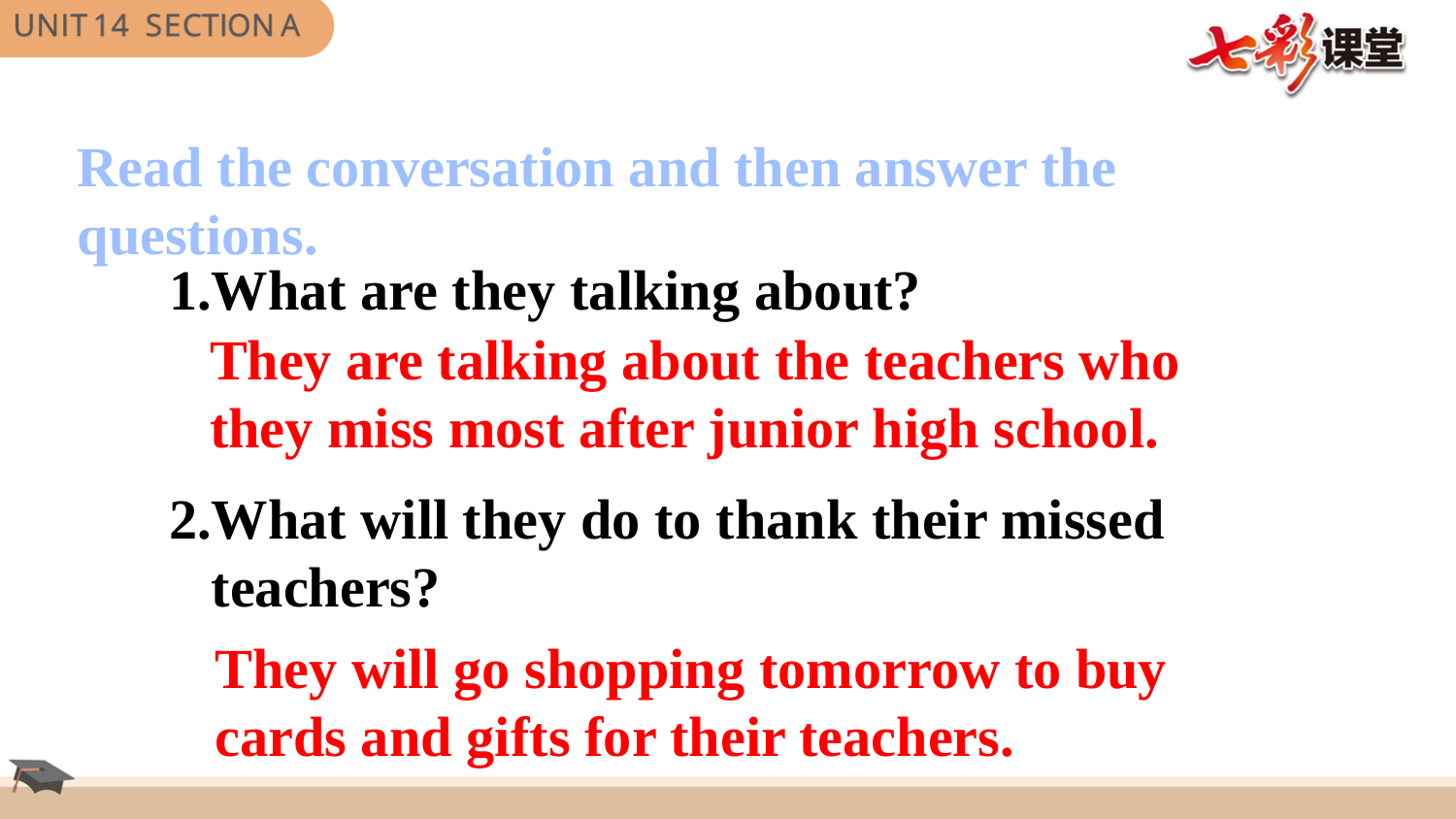

Read the conversation and then answer the questions.
1.What are they talking about?
They are talking about the teachers who they miss most after junior high school.
2.What will they do to thank their missed
   teachers?
They will go shopping tomorrow to buy cards and gifts for their teachers.